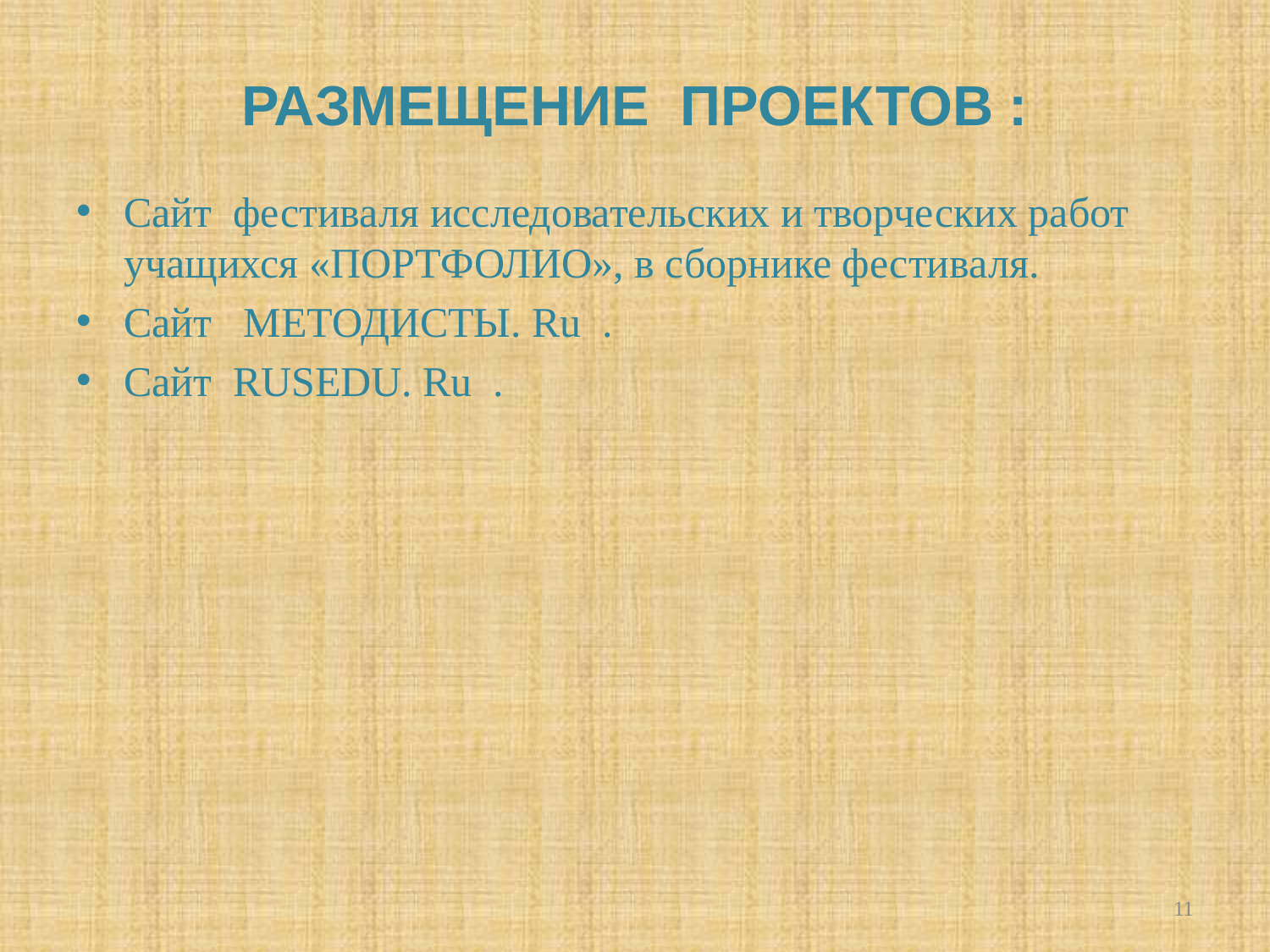

# РАЗМЕЩЕНИЕ  ПРОЕКТОВ :
Сайт  фестиваля исследовательских и творческих работ учащихся «ПОРТФОЛИО», в сборнике фестиваля.
Сайт   МЕТОДИСТЫ. Ru  .
Сайт  RUSEDU. Ru  .

11